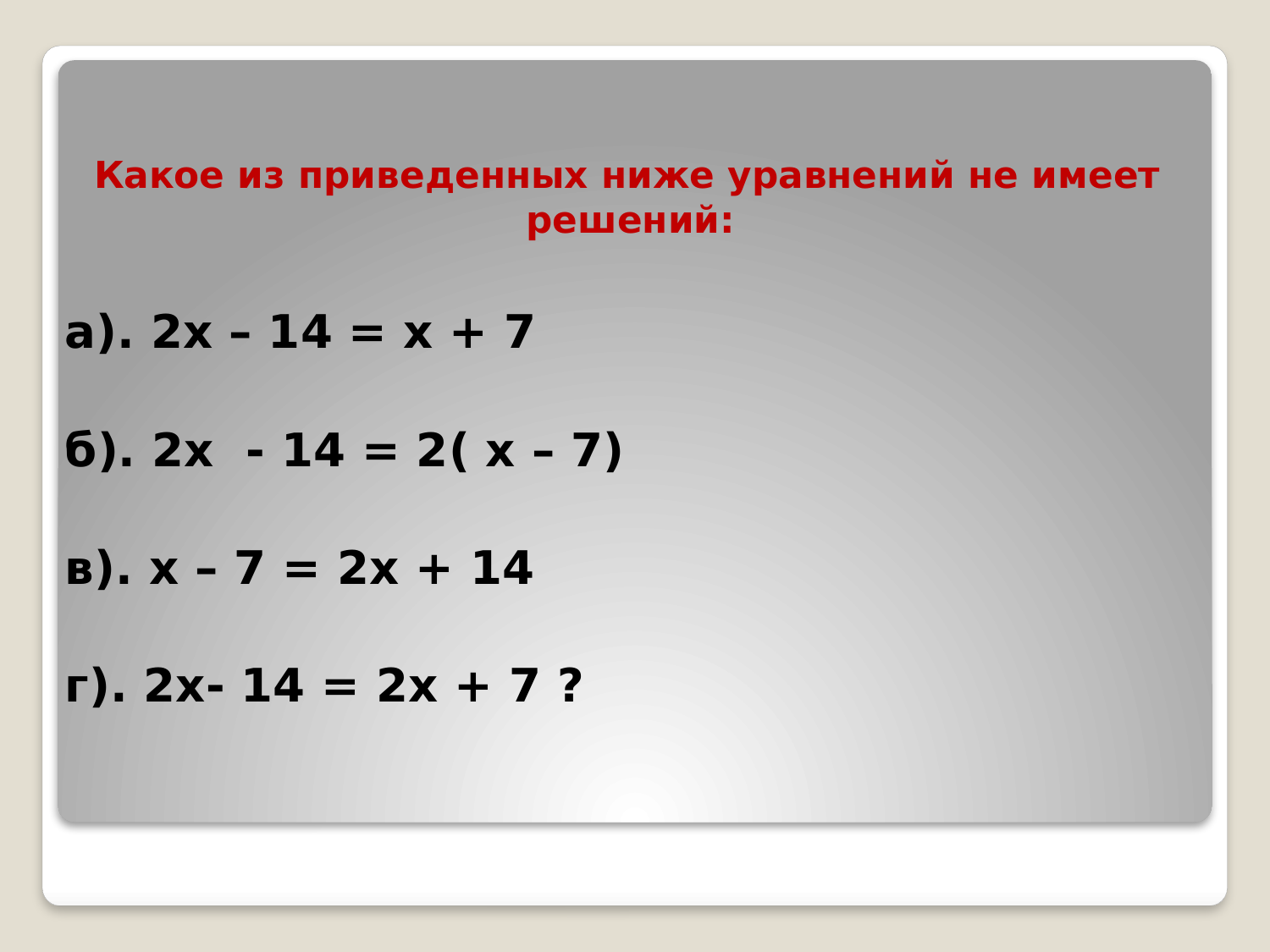

Какое из приведенных ниже уравнений не имеет решений:

а). 2х – 14 = х + 7

б). 2х  - 14 = 2( х – 7)

в). х – 7 = 2х + 14

г). 2х- 14 = 2х + 7 ?
#